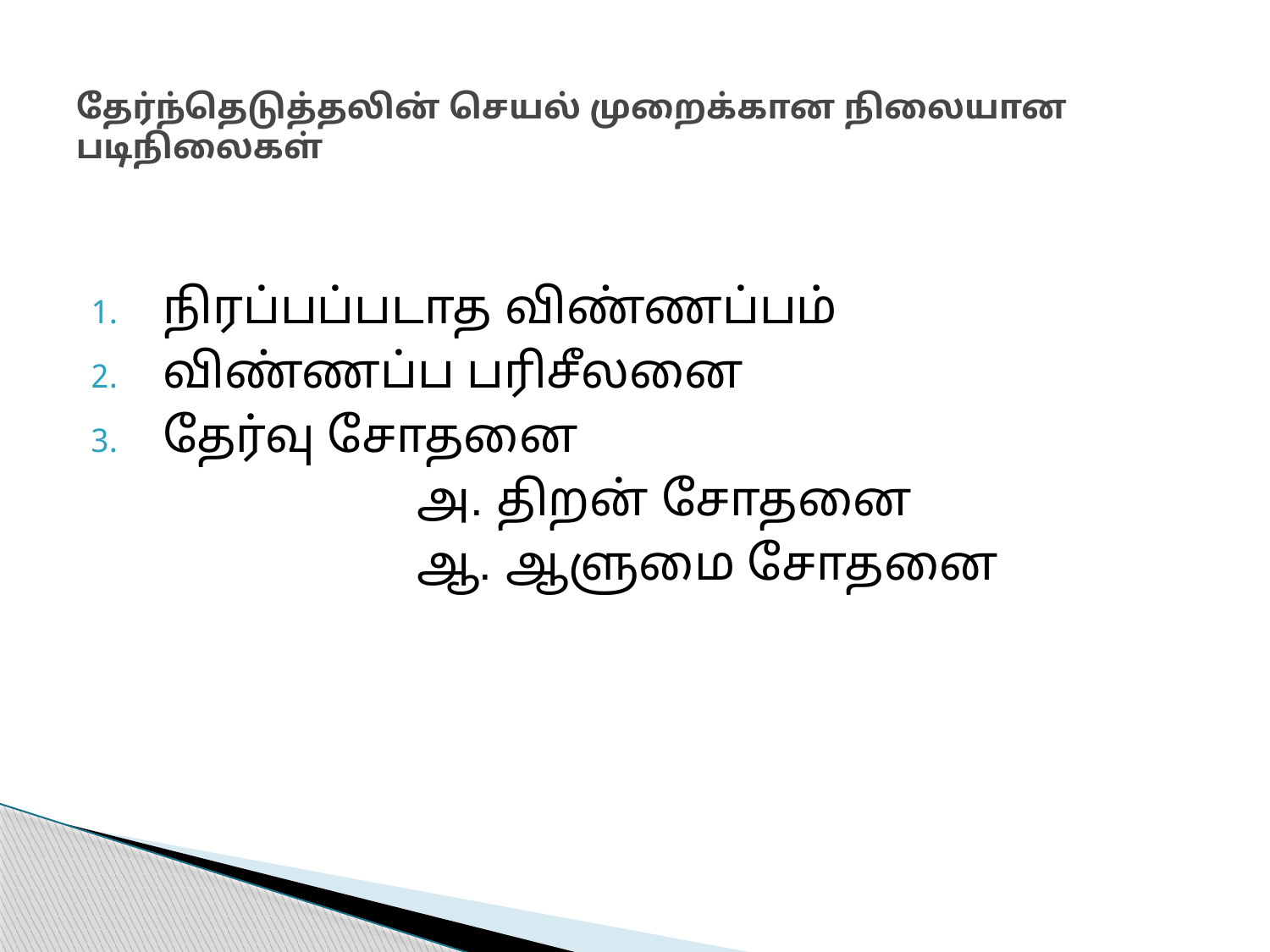

# தேர்ந்தெடுத்தலின் செயல் முறைக்கான நிலையான படிநிலைகள்

நிரப்பப்படாத விண்ணப்பம்
விண்ணப்ப பரிசீலனை
தேர்வு சோதனை
			அ. திறன் சோதனை
			ஆ. ஆளுமை சோதனை